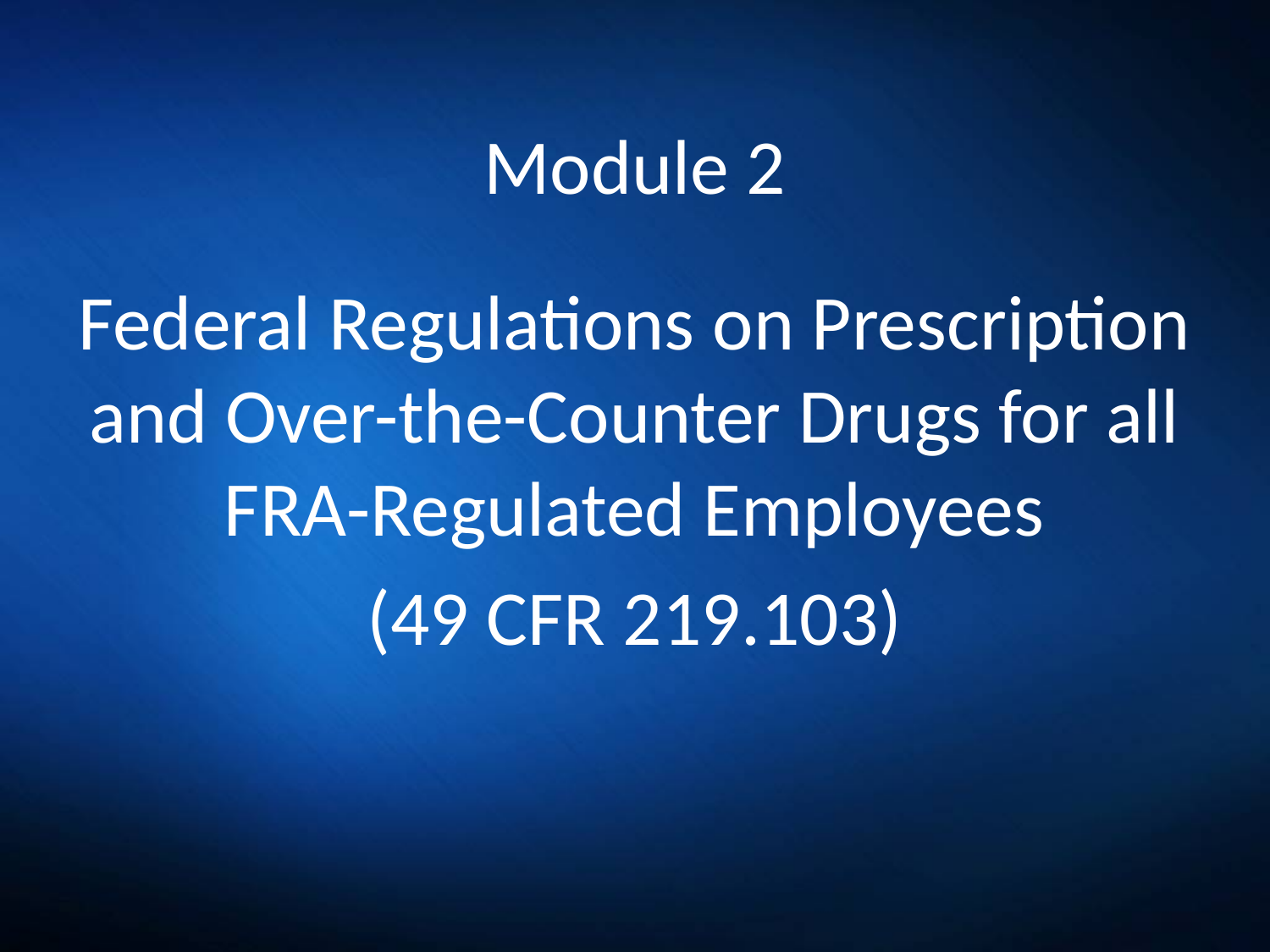

Module 2

Federal Regulations on Prescription and Over-the-Counter Drugs for all FRA-Regulated Employees
(49 CFR 219.103)